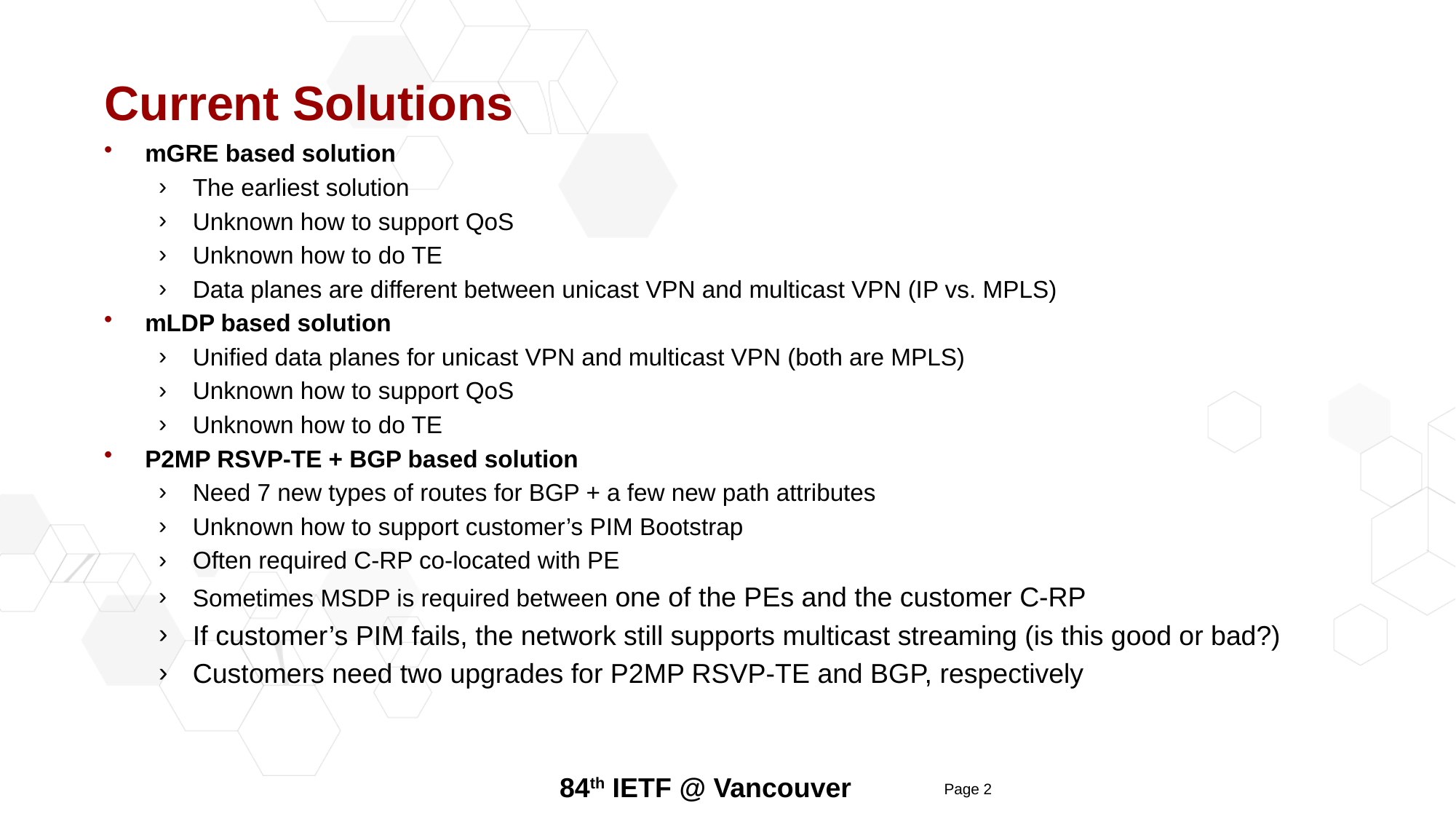

# Current Solutions
mGRE based solution
The earliest solution
Unknown how to support QoS
Unknown how to do TE
Data planes are different between unicast VPN and multicast VPN (IP vs. MPLS)
mLDP based solution
Unified data planes for unicast VPN and multicast VPN (both are MPLS)
Unknown how to support QoS
Unknown how to do TE
P2MP RSVP-TE + BGP based solution
Need 7 new types of routes for BGP + a few new path attributes
Unknown how to support customer’s PIM Bootstrap
Often required C-RP co-located with PE
Sometimes MSDP is required between one of the PEs and the customer C-RP
If customer’s PIM fails, the network still supports multicast streaming (is this good or bad?)
Customers need two upgrades for P2MP RSVP-TE and BGP, respectively